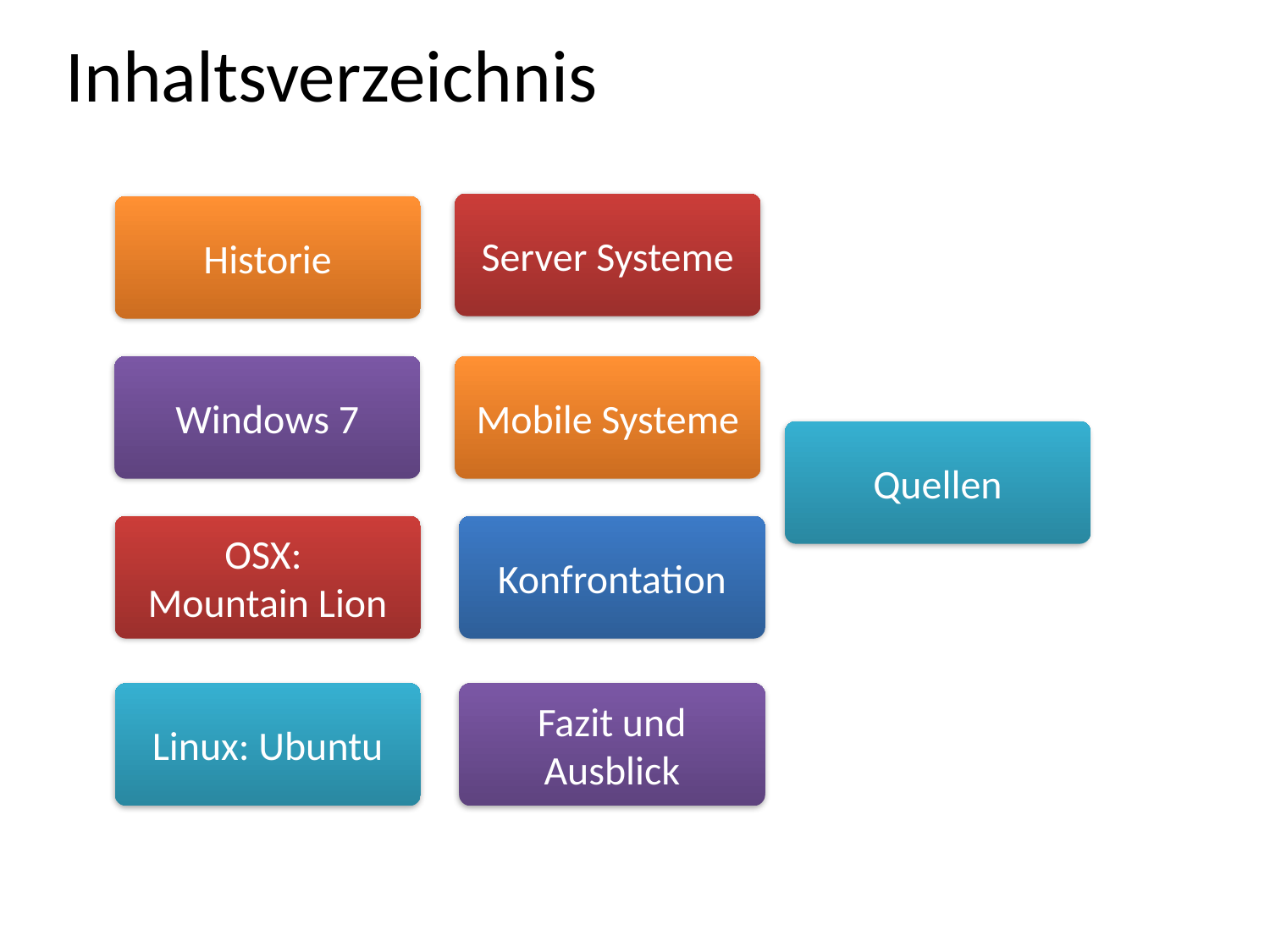

# Inhaltsverzeichnis
Server Systeme
Historie
Windows 7
Mobile Systeme
Quellen
OSX:
Mountain Lion
Konfrontation
Linux: Ubuntu
Fazit und Ausblick